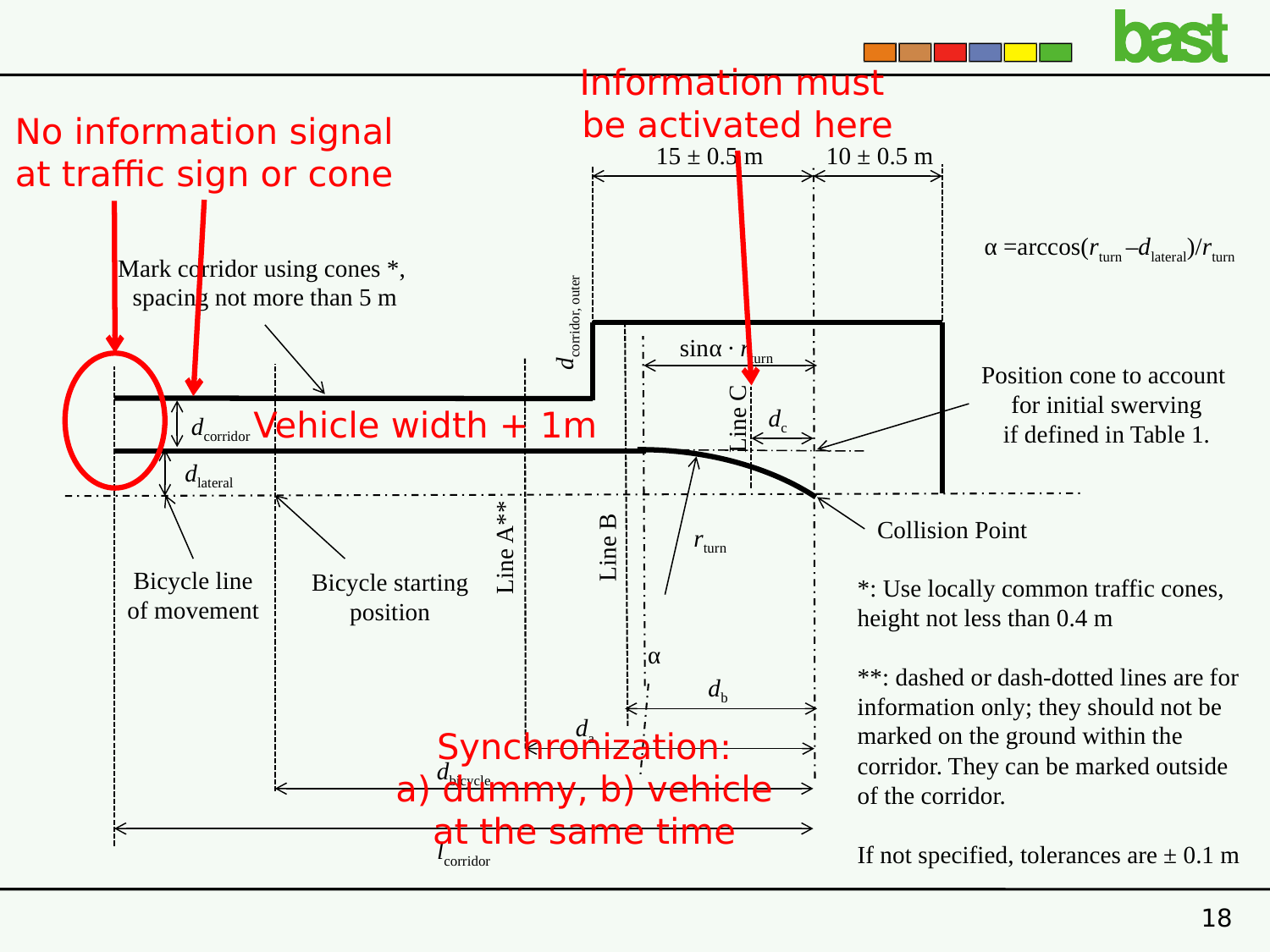

Information must
be activated here
No information signal
at traffic sign or cone

15 ± 0.5 m
10 ± 0.5 m
α =arccos(rturn –dlateral)/rturn

Mark corridor using cones *,
spacing not more than 5 m
dcorridor, outer
sinα ∙ rturn
Position cone to account
for initial swerving
if defined in Table 1.
dc
Vehicle width + 1m
Line C
dcorridor

dlateral
Collision Point
rturn
Line A**
Line B
Bicycle line
of movement
Bicycle starting
position
*: Use locally common traffic cones,
height not less than 0.4 m

**: dashed or dash-dotted lines are for  information only; they should not be marked on the ground within the corridor. They can be marked outside of the corridor.

If not specified, tolerances are ± 0.1 m
α
db
da
Synchronization:
a) dummy, b) vehicle
at the same time
dbicycle
lcorridor
18